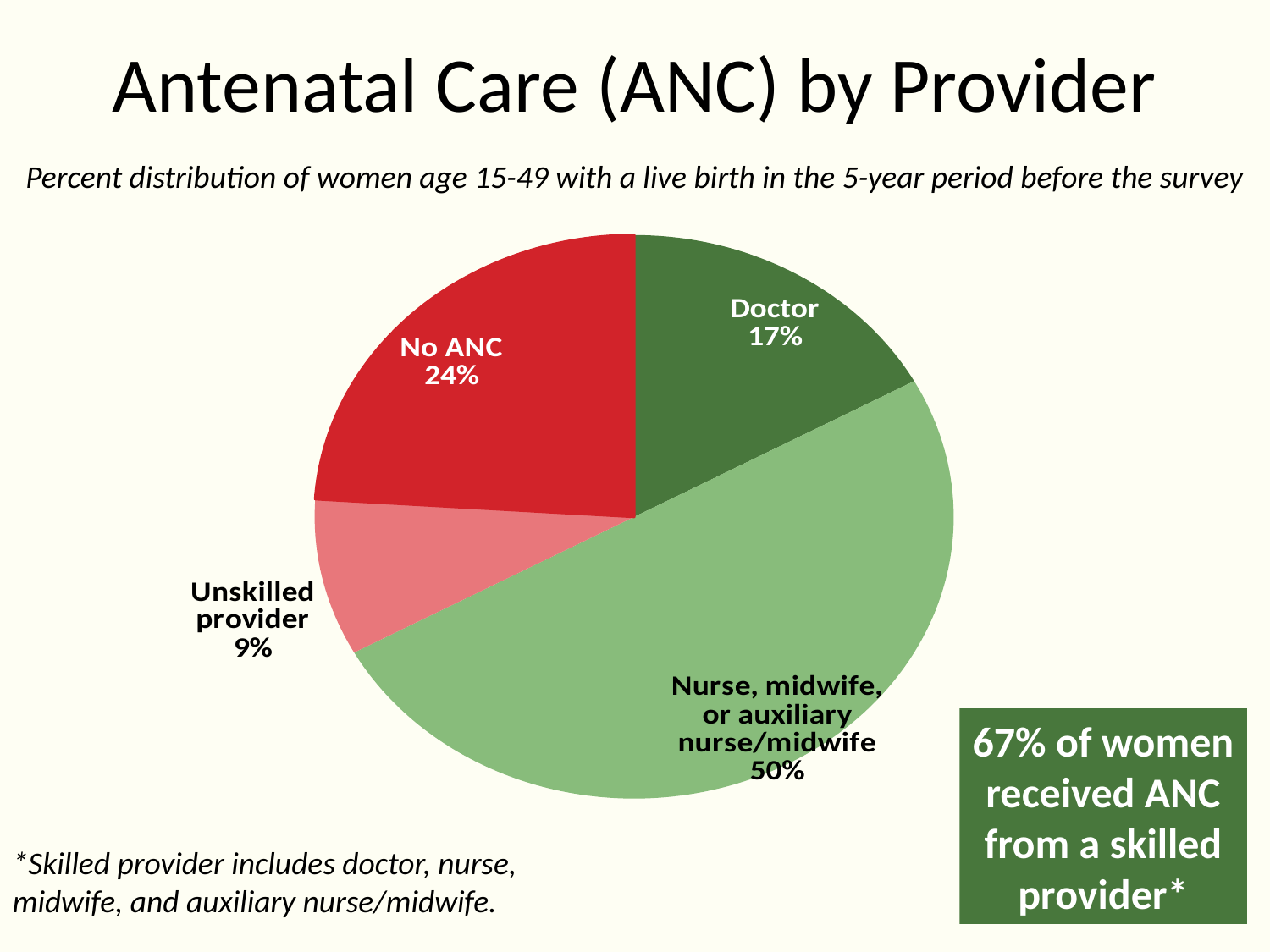

# Antenatal Care (ANC) by Provider
Percent distribution of women age 15-49 with a live birth in the 5-year period before the survey

### Chart

| Category | Series 1 |
|---|---|
| Doctor | 17.0 |
| Nurse, midwife, or auxiliary nurse/midwife | 50.0 |
| Unskilled provider | 9.0 |
| No ANC | 24.0 |
67% of women received ANC from a skilled provider*
*Skilled provider includes doctor, nurse, midwife, and auxiliary nurse/midwife.